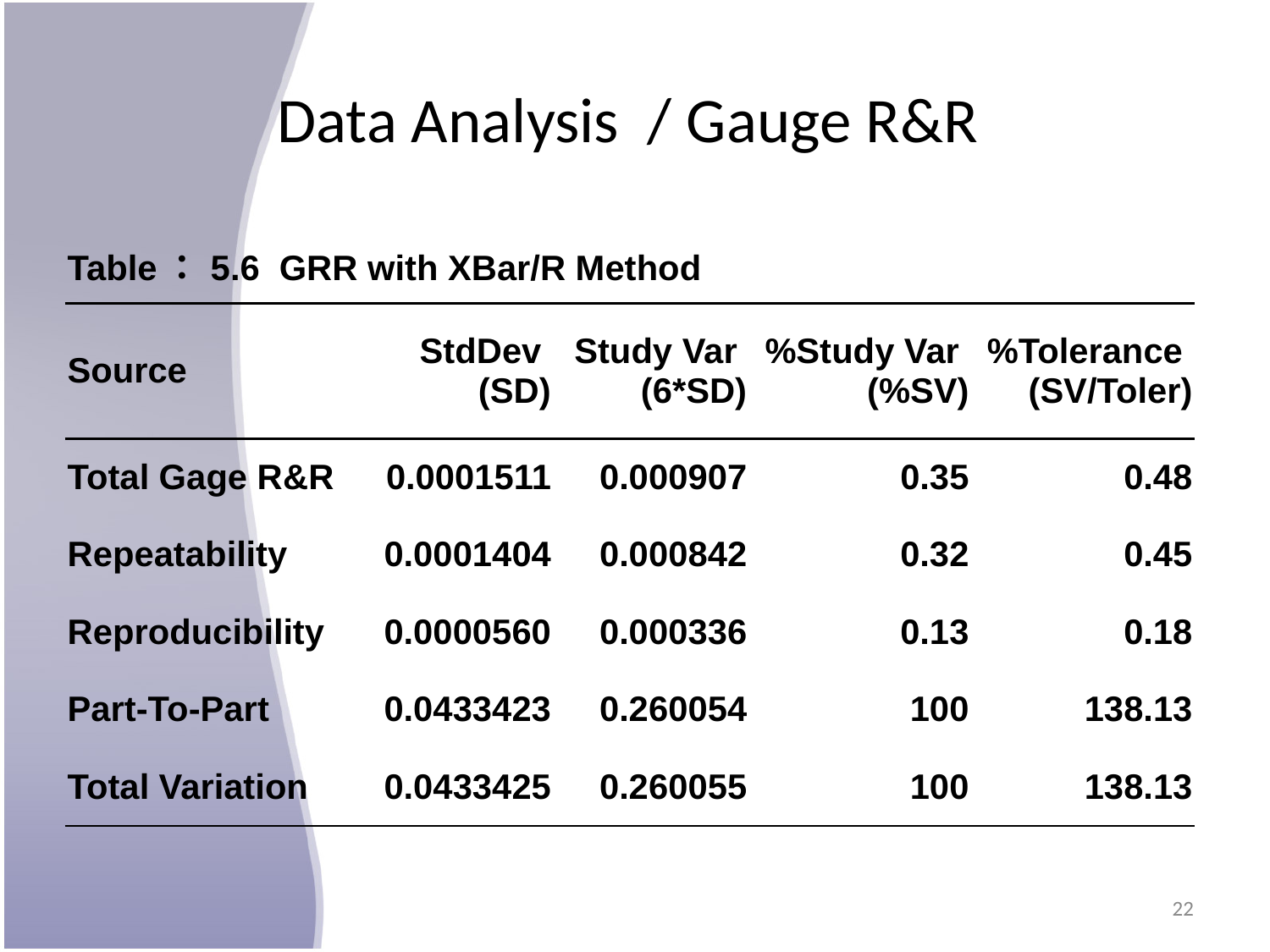

# Data Analysis  / Gauge R&R
| Table：5.6 GRR with XBar/R Method |  |  |  |  |
| --- | --- | --- | --- | --- |
| Source | StdDev (SD) | Study Var (6\*SD) | %Study Var (%SV) | %Tolerance (SV/Toler) |
| Total Gage R&R | 0.0001511 | 0.000907 | 0.35 | 0.48 |
| Repeatability | 0.0001404 | 0.000842 | 0.32 | 0.45 |
| Reproducibility | 0.0000560 | 0.000336 | 0.13 | 0.18 |
| Part-To-Part | 0.0433423 | 0.260054 | 100 | 138.13 |
| Total Variation | 0.0433425 | 0.260055 | 100 | 138.13 |
22